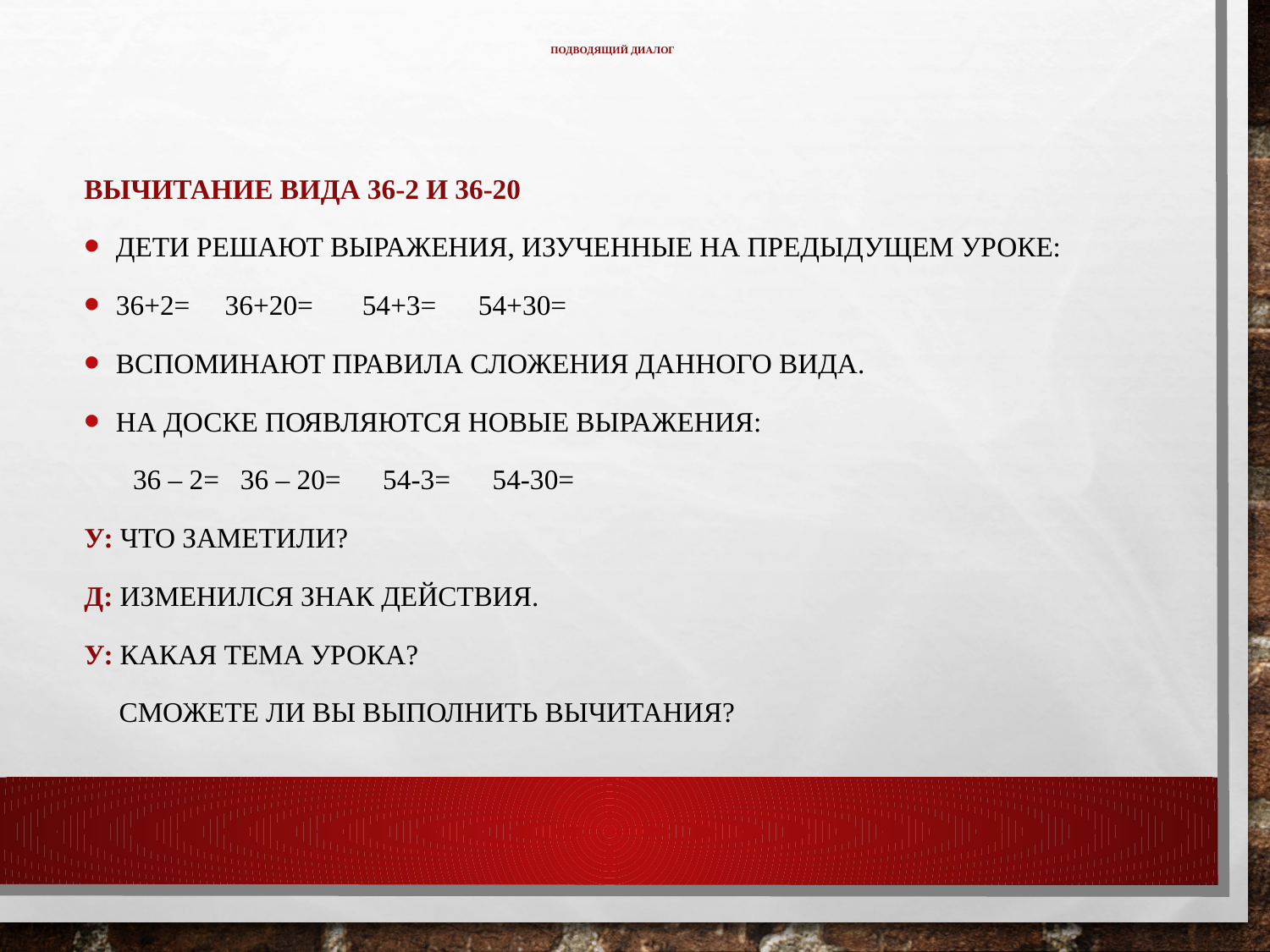

# Подводящий диалог
Вычитание вида 36-2 и 36-20
Дети решают выражения, изученные на предыдущем уроке:
36+2=     36+20=       54+3=      54+30=
Вспоминают правила сложения данного вида.
На доске появляются новые выражения:
       36 – 2=   36 – 20=      54-3=      54-30=
У: Что заметили?
Д: Изменился знак действия.
У: Какая тема урока?
     Сможете ли вы выполнить вычитания?